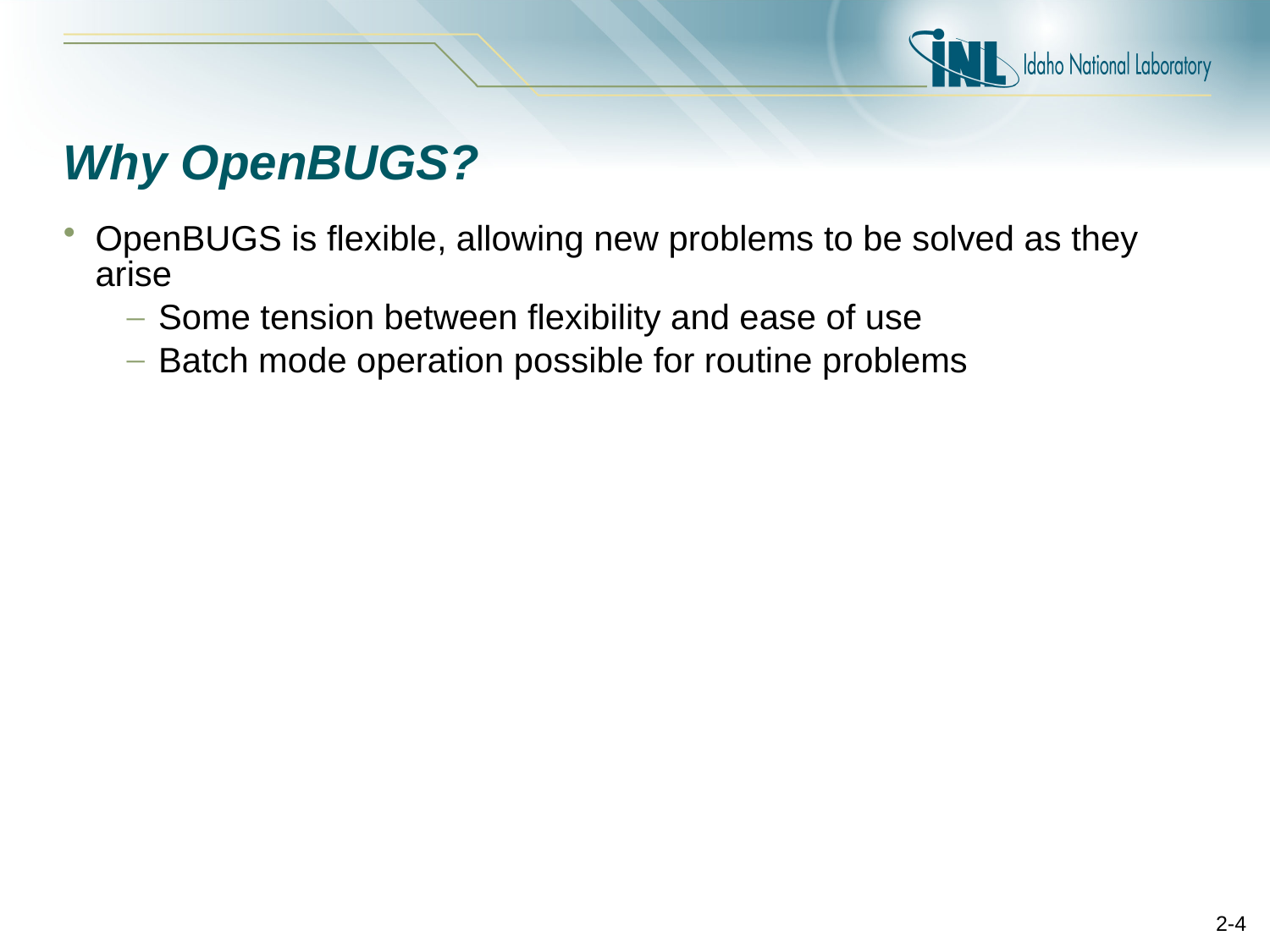

# Why OpenBUGS?
OpenBUGS is flexible, allowing new problems to be solved as they arise
Some tension between flexibility and ease of use
Batch mode operation possible for routine problems

2-4